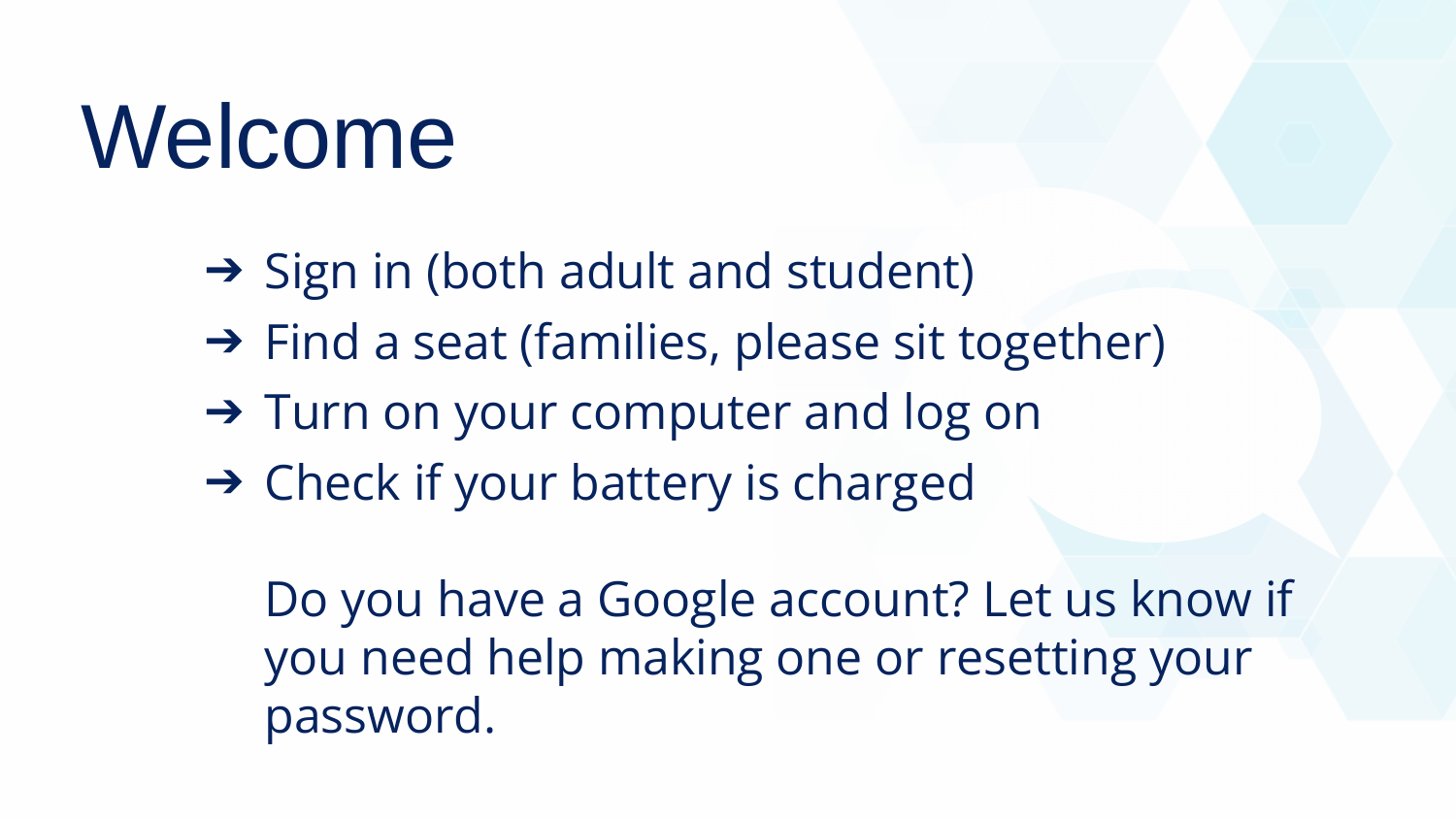

Welcome
Sign in (both adult and student)
Find a seat (families, please sit together)
Turn on your computer and log on
Check if your battery is charged
Do you have a Google account? Let us know if you need help making one or resetting your password.